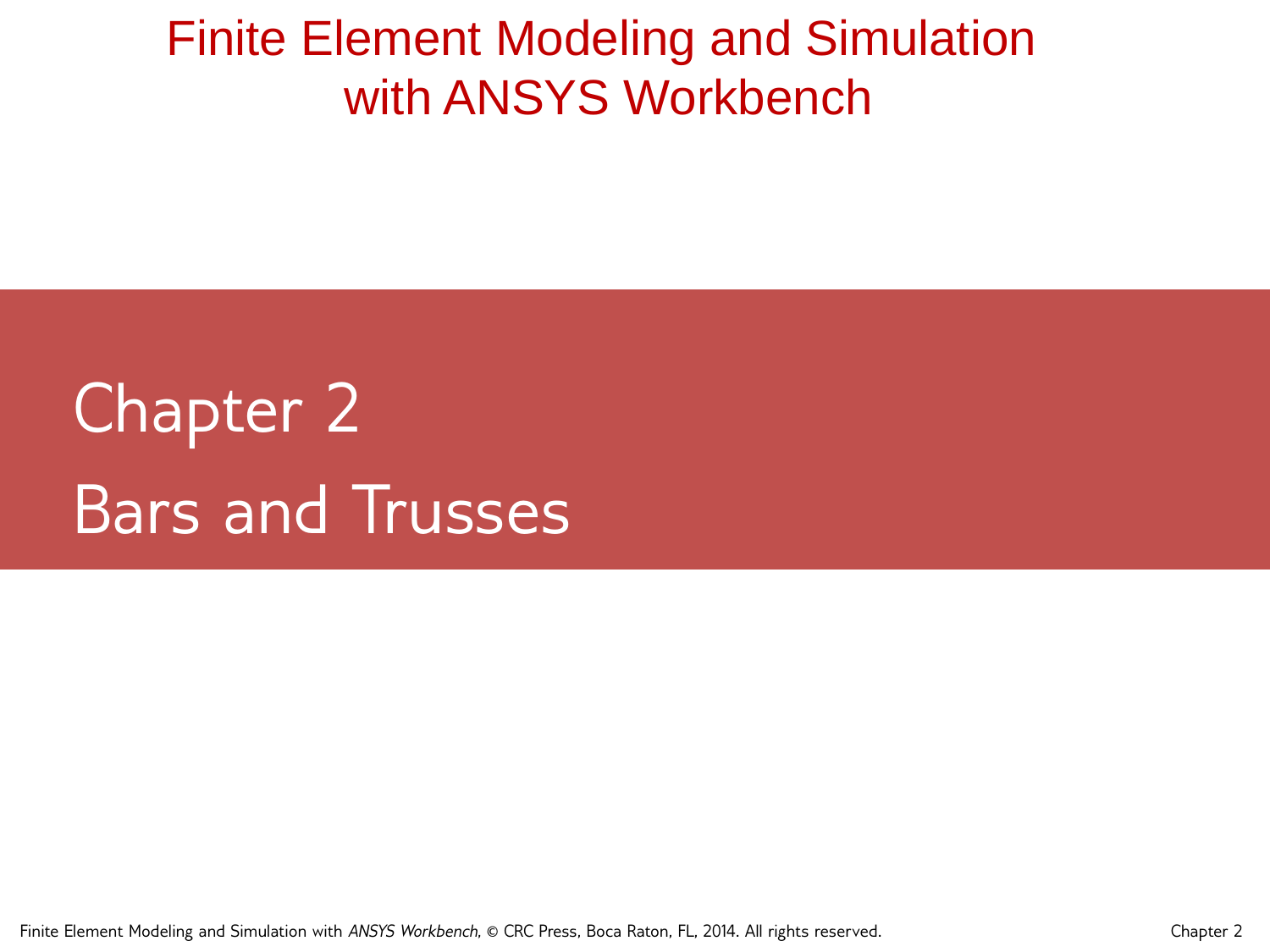

Finite Element Modeling and Simulation
with ANSYS Workbench
Chapter 2
Bars and Trusses